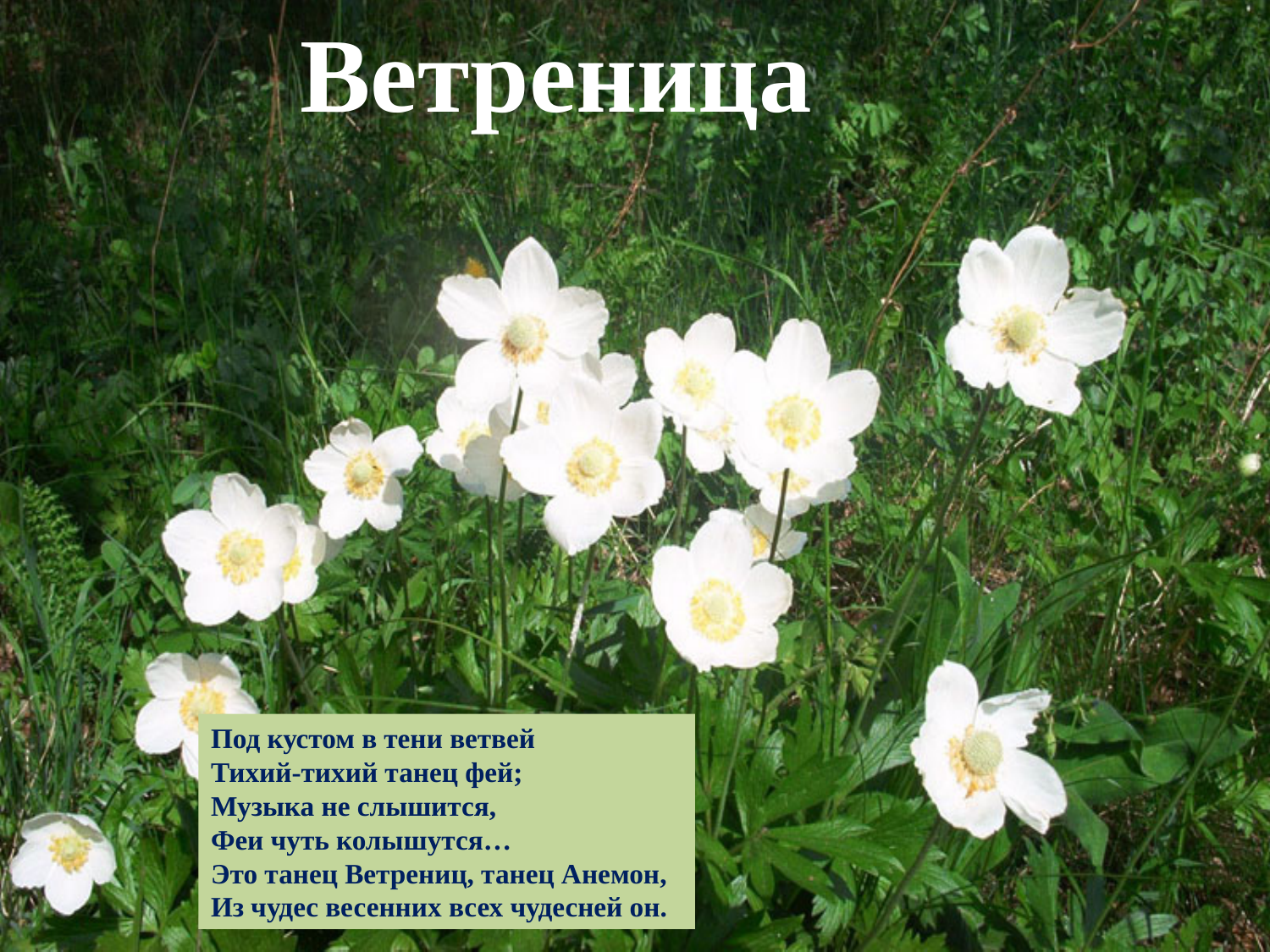

Ветреница
Под кустом в тени ветвей
Тихий-тихий танец фей;
Музыка не слышится,
Феи чуть колышутся…
Это танец Ветрениц, танец Анемон,
Из чудес весенних всех чудесней он.